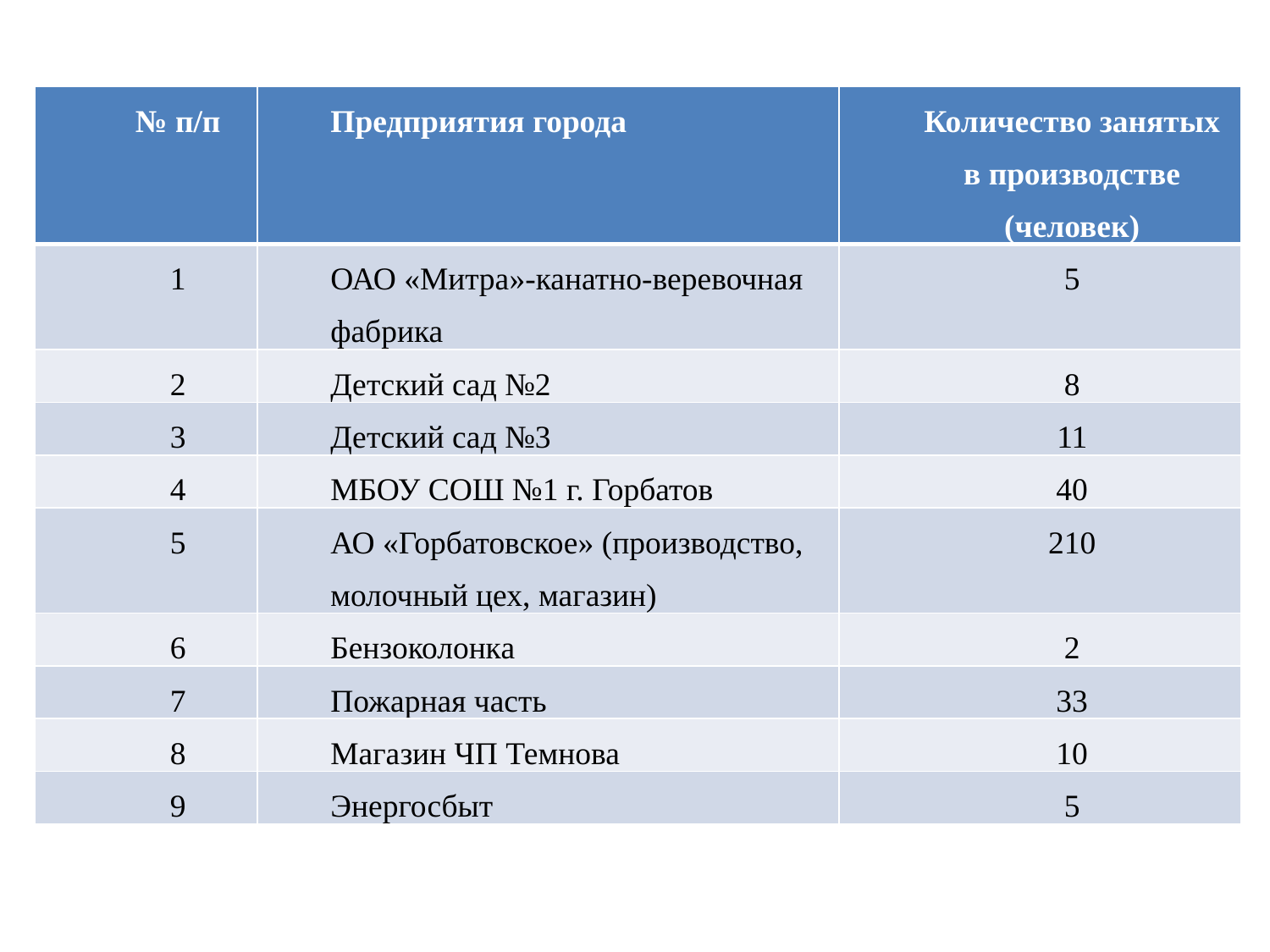

| № п/п | Предприятия города | Количество занятых в производстве (человек) |
| --- | --- | --- |
| 1 | ОАО «Митра»-канатно-веревочная фабрика | 5 |
| 2 | Детский сад №2 | 8 |
| 3 | Детский сад №3 | 11 |
| 4 | МБОУ СОШ №1 г. Горбатов | 40 |
| 5 | АО «Горбатовское» (производство, молочный цех, магазин) | 210 |
| 6 | Бензоколонка | 2 |
| 7 | Пожарная часть | 33 |
| 8 | Магазин ЧП Темнова | 10 |
| 9 | Энергосбыт | 5 |